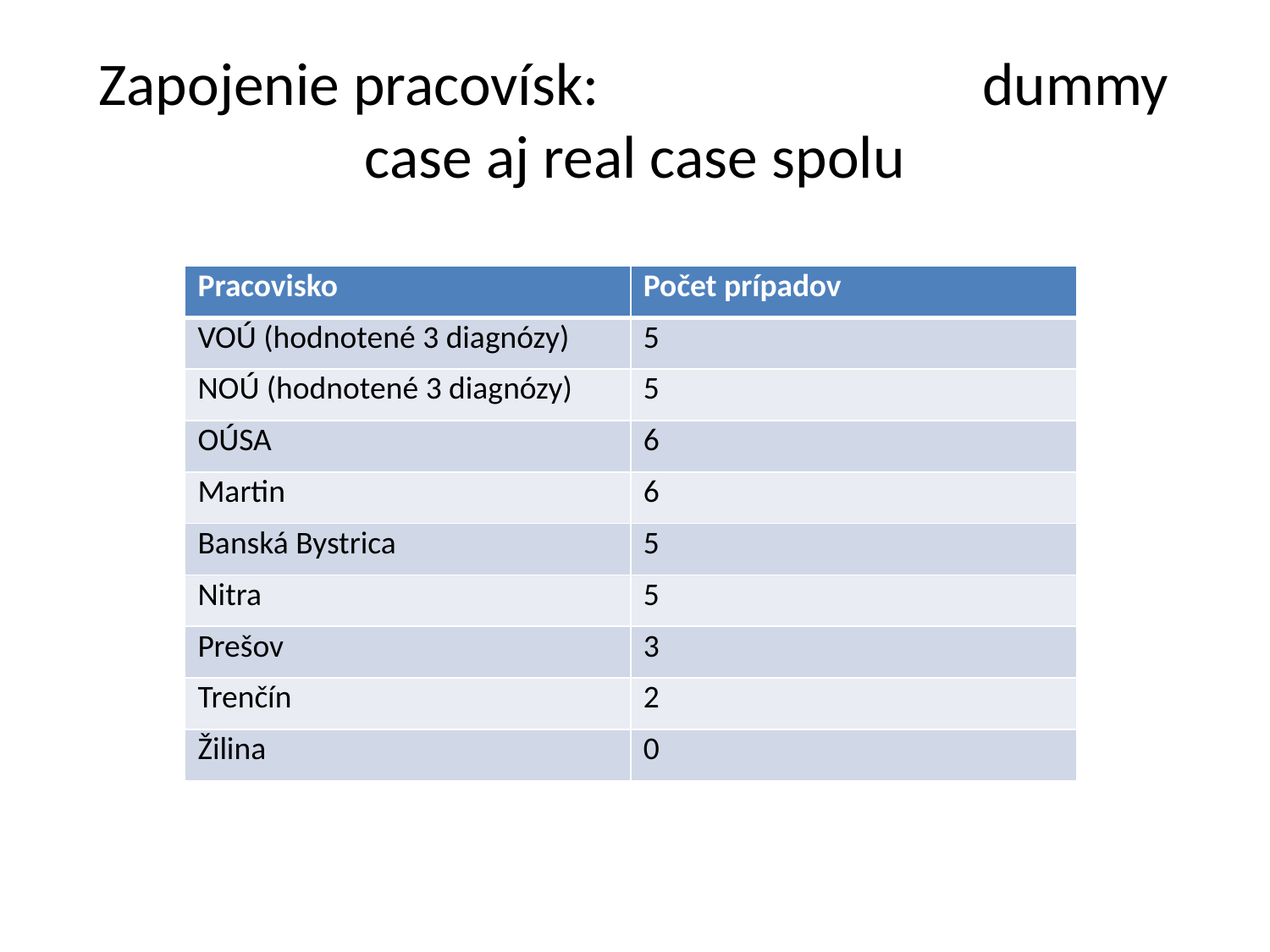

# Zapojenie pracovísk:                            dummy case aj real case spolu
| Pracovisko | Počet prípadov |
| --- | --- |
| VOÚ (hodnotené 3 diagnózy) | 5 |
| NOÚ (hodnotené 3 diagnózy) | 5 |
| OÚSA | 6 |
| Martin | 6 |
| Banská Bystrica | 5 |
| Nitra | 5 |
| Prešov | 3 |
| Trenčín | 2 |
| Žilina | 0 |